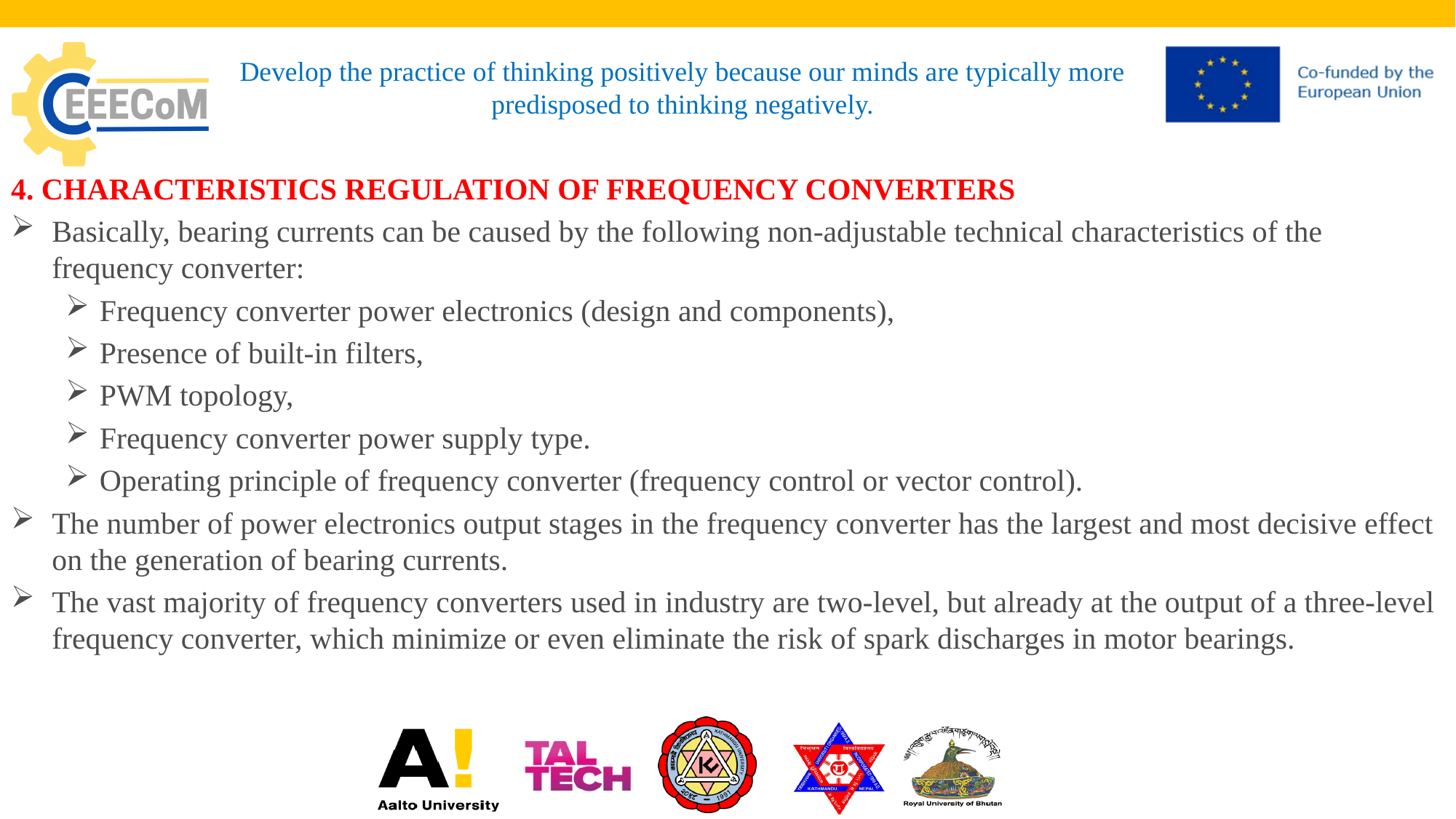

# Develop the practice of thinking positively because our minds are typically more predisposed to thinking negatively.
4. CHARACTERISTICS REGULATION OF FREQUENCY CONVERTERS
Basically, bearing currents can be caused by the following non-adjustable technical characteristics of the frequency converter:
Frequency converter power electronics (design and components),
Presence of built-in filters,
PWM topology,
Frequency converter power supply type.
Operating principle of frequency converter (frequency control or vector control).
The number of power electronics output stages in the frequency converter has the largest and most decisive effect on the generation of bearing currents.
The vast majority of frequency converters used in industry are two-level, but already at the output of a three-level frequency converter, which minimize or even eliminate the risk of spark discharges in motor bearings.